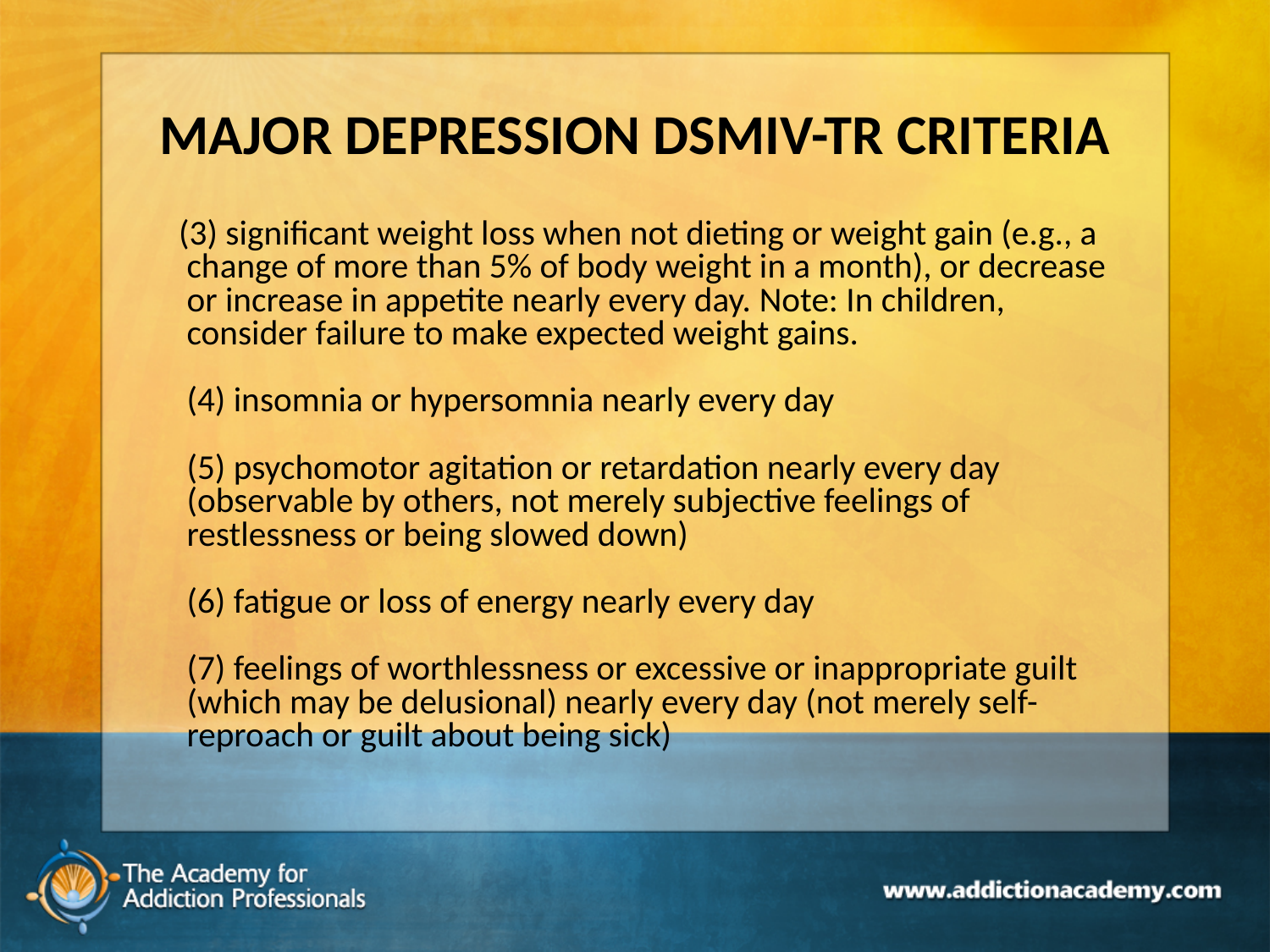

# MAJOR DEPRESSION DSMIV-TR CRITERIA
     (3) significant weight loss when not dieting or weight gain (e.g., a change of more than 5% of body weight in a month), or decrease or increase in appetite nearly every day. Note: In children, consider failure to make expected weight gains.
(4) insomnia or hypersomnia nearly every day
(5) psychomotor agitation or retardation nearly every day (observable by others, not merely subjective feelings of restlessness or being slowed down)
(6) fatigue or loss of energy nearly every day
(7) feelings of worthlessness or excessive or inappropriate guilt (which may be delusional) nearly every day (not merely self-reproach or guilt about being sick)